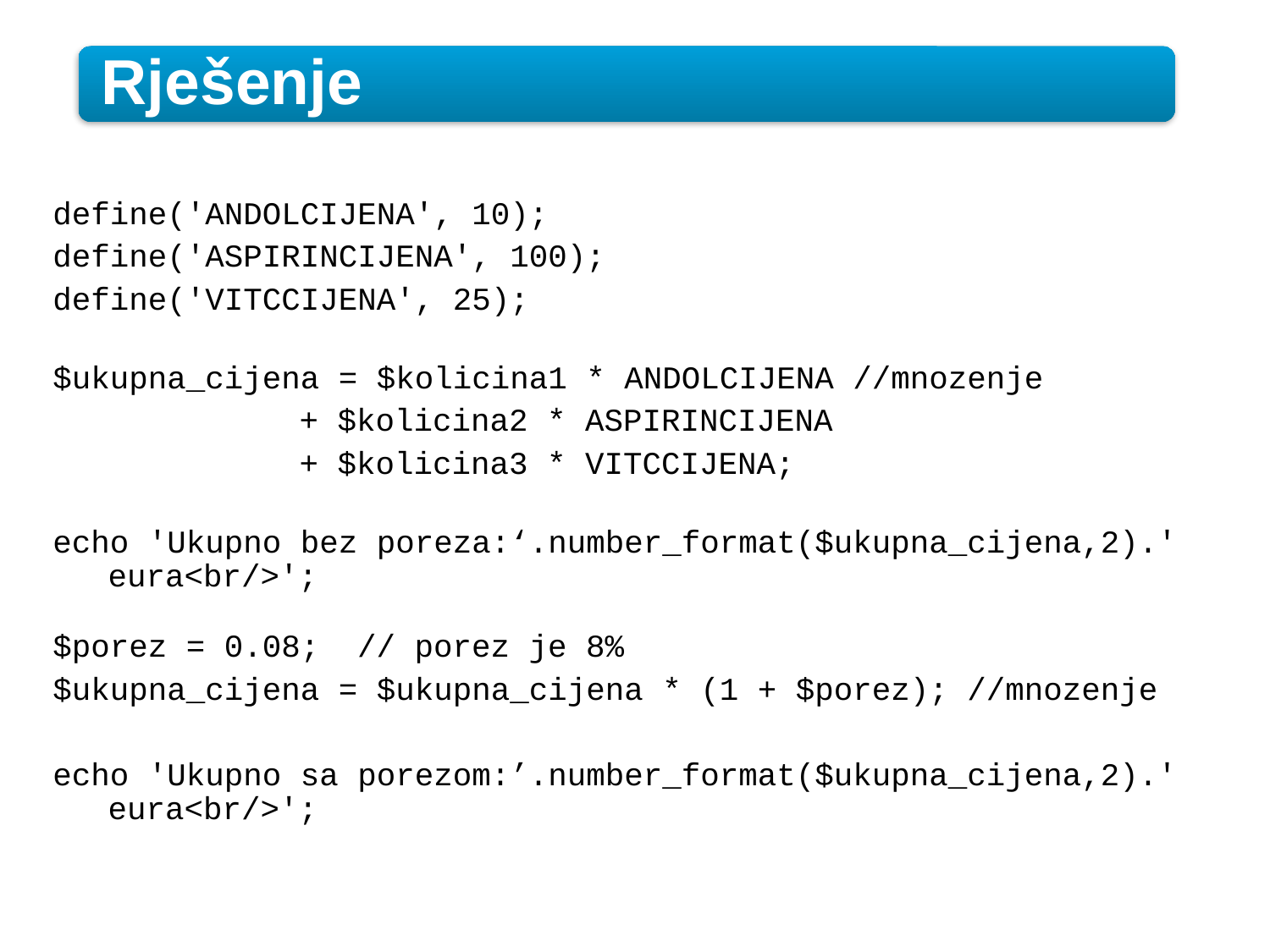

Rješenje
define('ANDOLCIJENA', 10);
define('ASPIRINCIJENA', 100);
define('VITCCIJENA', 25);

$ukupna_cijena = $kolicina1 * ANDOLCIJENA //mnozenje
+ $kolicina2 * ASPIRINCIJENA
+ $kolicina3 * VITCCIJENA;

echo 'Ukupno bez poreza:‘.number_format($ukupna_cijena,2).'
eura<br/>';

$porez = 0.08; // porez je 8%
$ukupna_cijena = $ukupna_cijena * (1 + $porez); //mnozenje

echo 'Ukupno sa porezom:’.number_format($ukupna_cijena,2).'
eura<br/>';

8